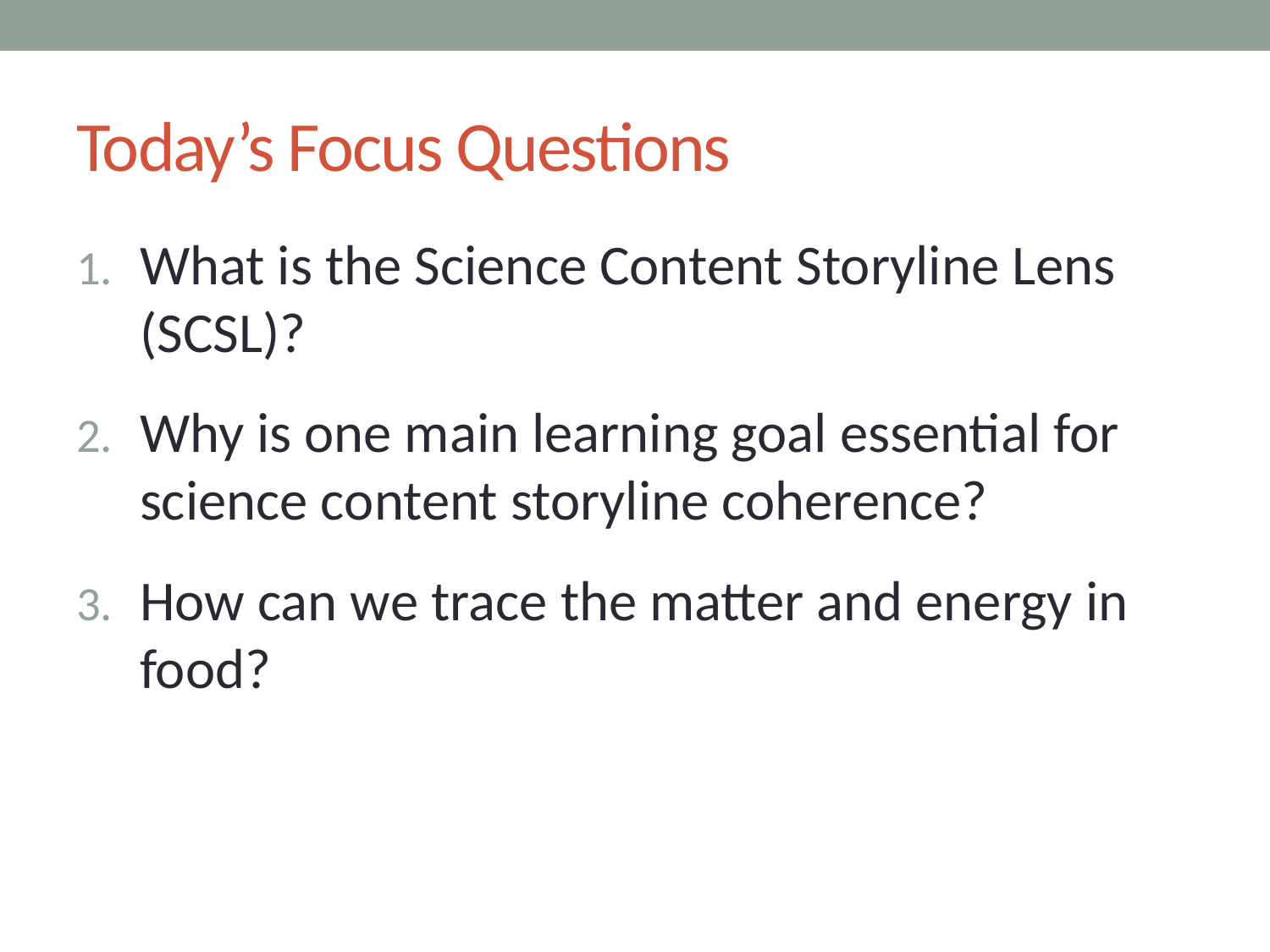

# Today’s Focus Questions
What is the Science Content Storyline Lens (SCSL)?
Why is one main learning goal essential for science content storyline coherence?
How can we trace the matter and energy in food?